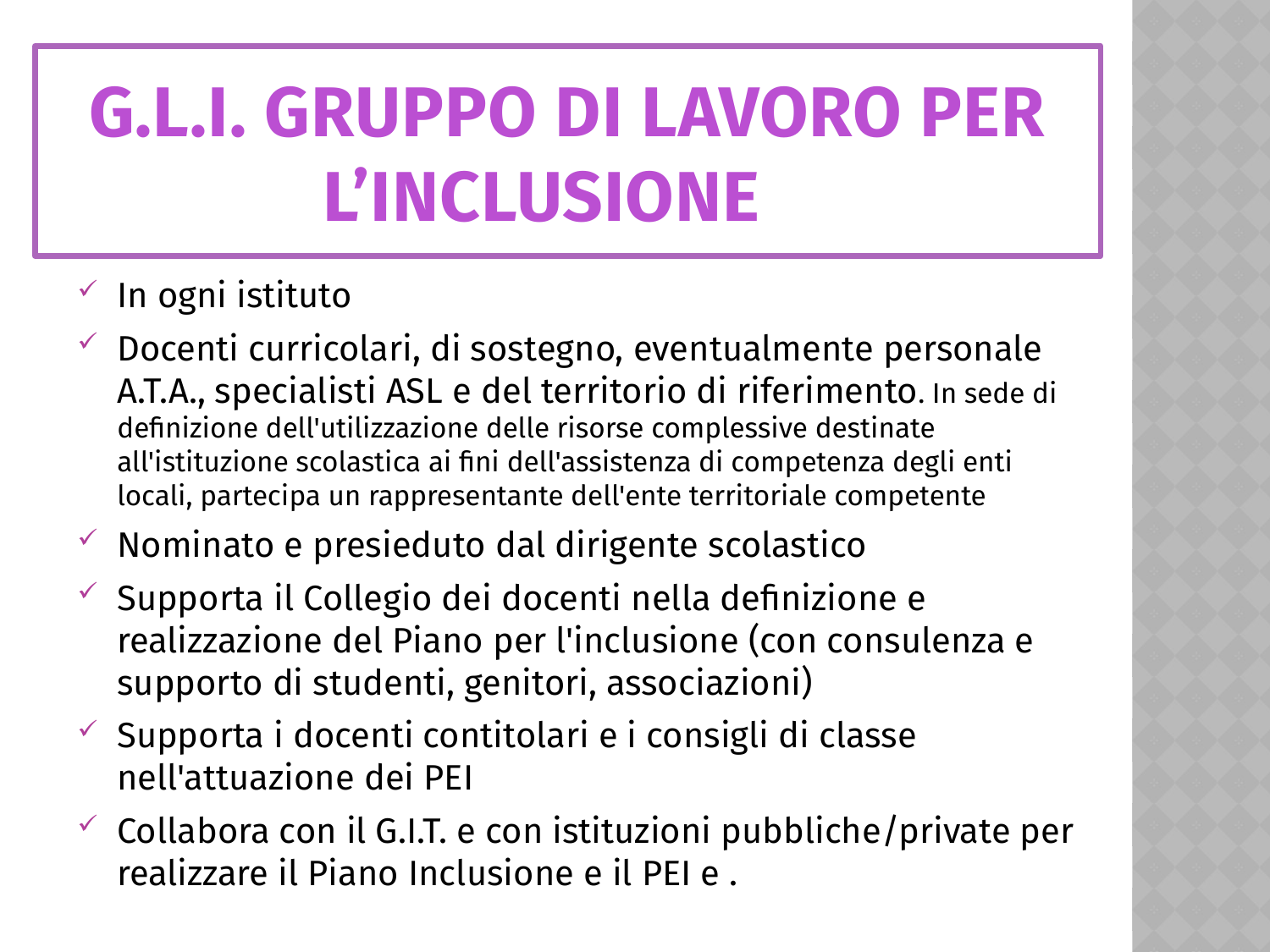

G.L.I. GRUPPO DI LAVORO PER L’INCLUSIONE
In ogni istituto
Docenti curricolari, di sostegno, eventualmente personale A.T.A., specialisti ASL e del territorio di riferimento. In sede di definizione dell'utilizzazione delle risorse complessive destinate all'istituzione scolastica ai fini dell'assistenza di competenza degli enti locali, partecipa un rappresentante dell'ente territoriale competente
Nominato e presieduto dal dirigente scolastico
Supporta il Collegio dei docenti nella definizione e realizzazione del Piano per l'inclusione (con consulenza e supporto di studenti, genitori, associazioni)
Supporta i docenti contitolari e i consigli di classe nell'attuazione dei PEI
Collabora con il G.I.T. e con istituzioni pubbliche/private per realizzare il Piano Inclusione e il PEI e .